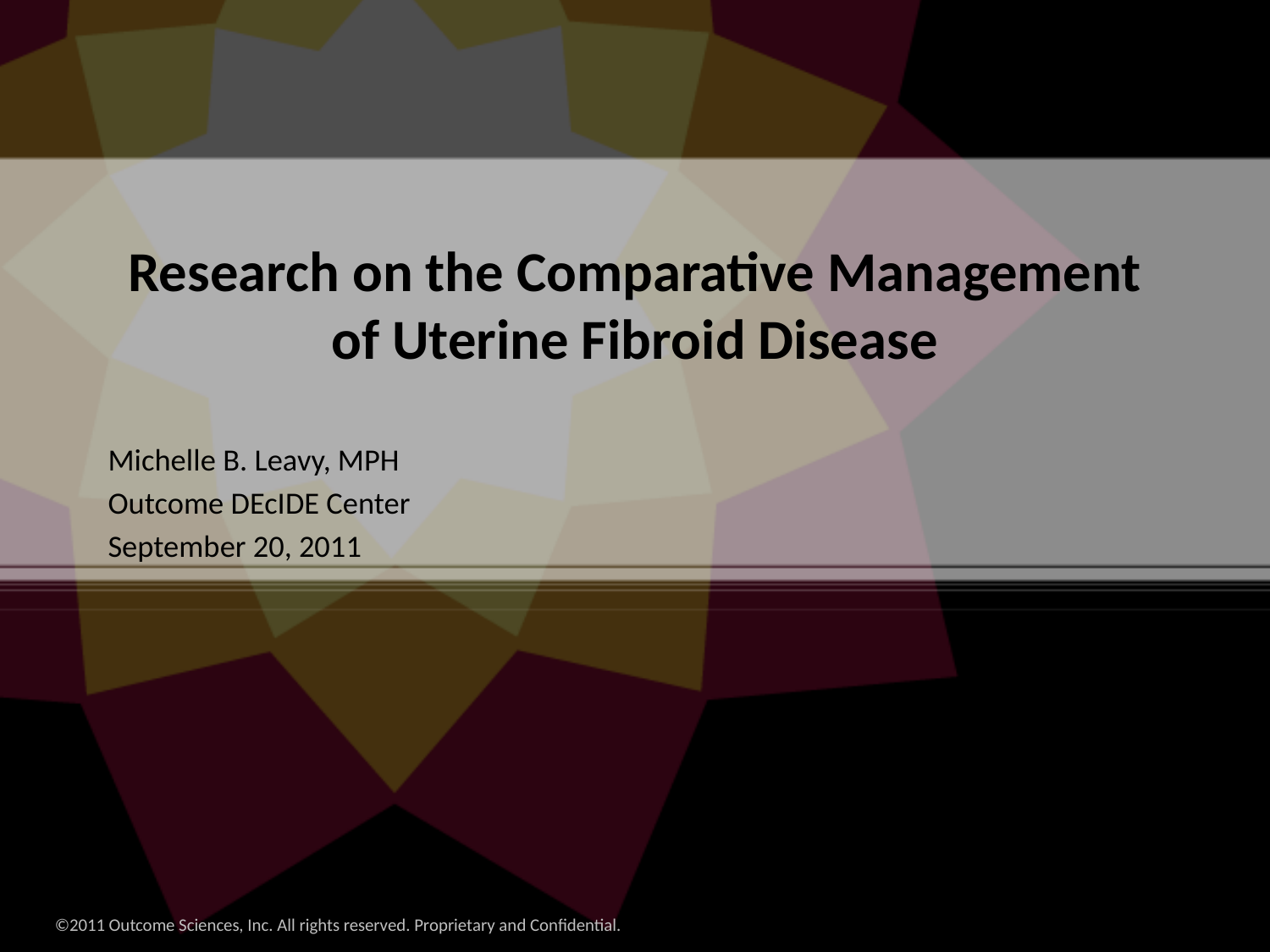

# Research on the Comparative Management of Uterine Fibroid Disease
Michelle B. Leavy, MPH
Outcome DEcIDE Center
September 20, 2011